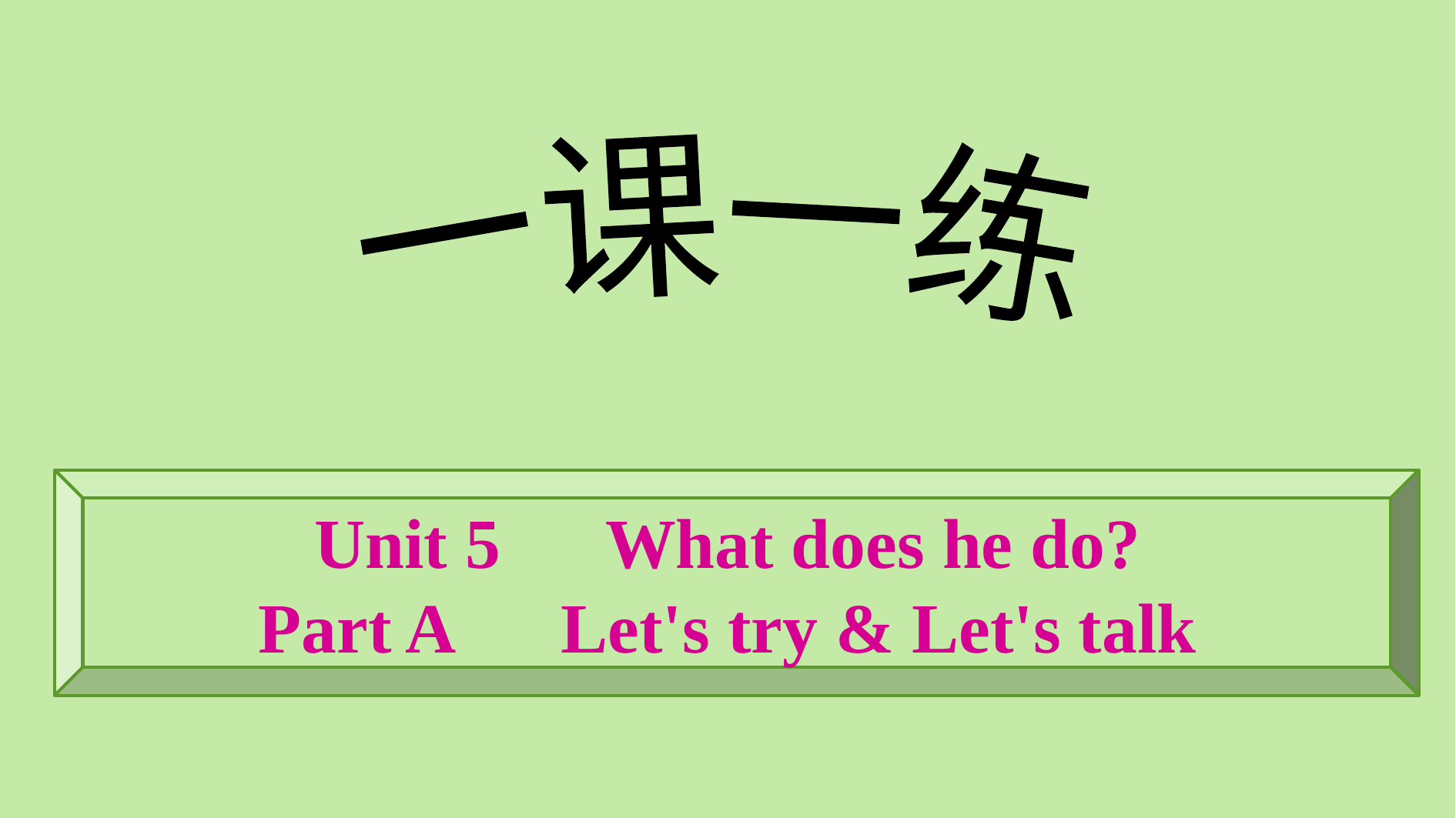

Unit 5　What does he do?
Part A　Let's try & Let's talk